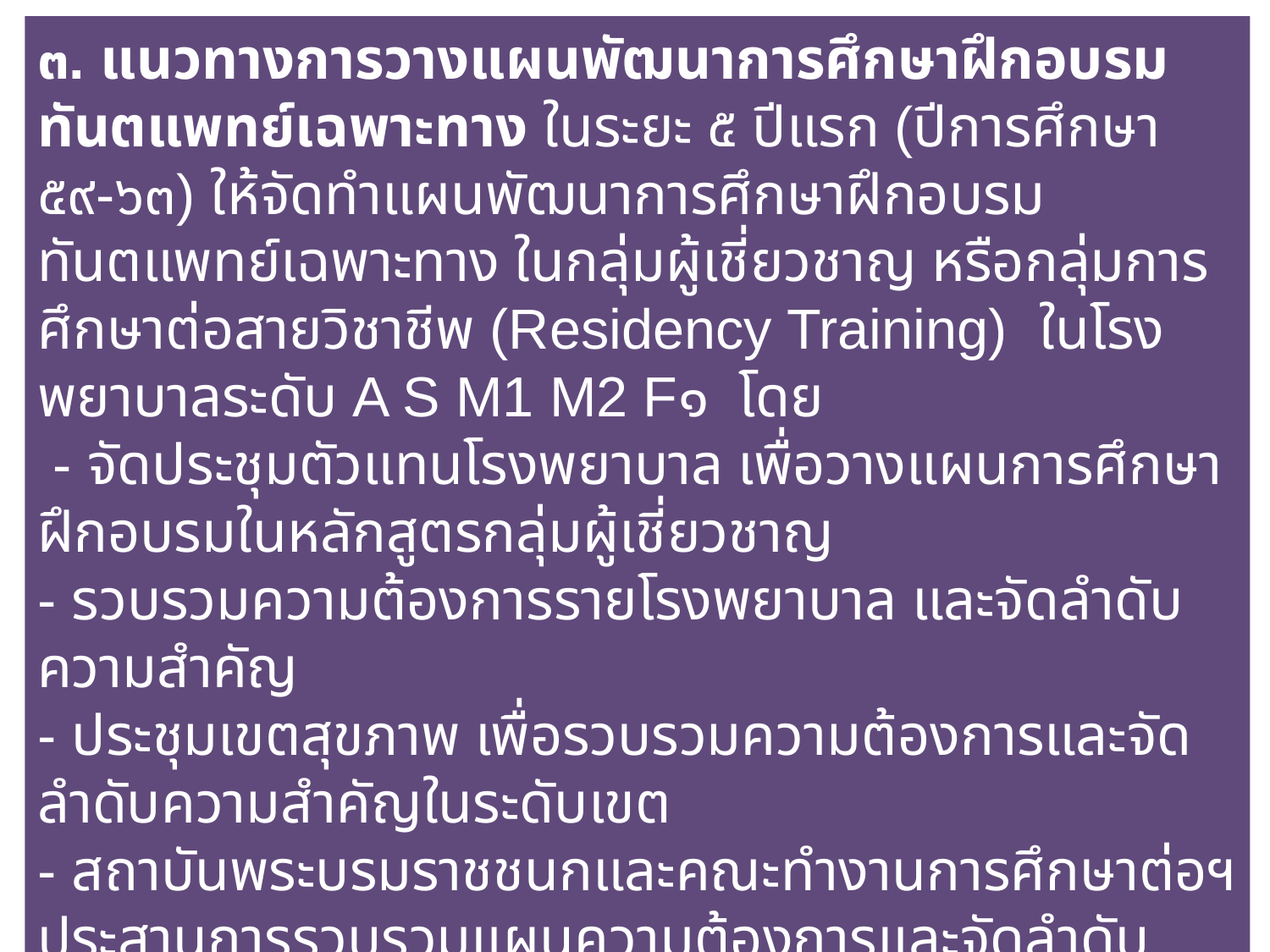

๓. แนวทางการวางแผนพัฒนาการศึกษาฝึกอบรมทันตแพทย์เฉพาะทาง ในระยะ ๕ ปีแรก (ปีการศึกษา ๕๙-๖๓) ให้จัดทำแผนพัฒนาการศึกษาฝึกอบรมทันตแพทย์เฉพาะทาง ในกลุ่มผู้เชี่ยวชาญ หรือกลุ่มการศึกษาต่อสายวิชาชีพ (Residency Training)  ในโรงพยาบาลระดับ A S M1 M2 F๑  โดย
 - จัดประชุมตัวแทนโรงพยาบาล เพื่อวางแผนการศึกษาฝึกอบรมในหลักสูตรกลุ่มผู้เชี่ยวชาญ
- รวบรวมความต้องการรายโรงพยาบาล และจัดลำดับความสำคัญ
- ประชุมเขตสุขภาพ เพื่อรวบรวมความต้องการและจัดลำดับความสำคัญในระดับเขต
- สถาบันพระบรมราชชนกและคณะทำงานการศึกษาต่อฯ ประสานการรวบรวมแผนความต้องการและจัดลำดับความสำคัญ  เป็นแผนความต้องการพัฒนาการศึกษาฝึกอบรมทันตแพทย์เฉพาะทางของสำนักงานปลัดกระทรวงสาธารณสุข